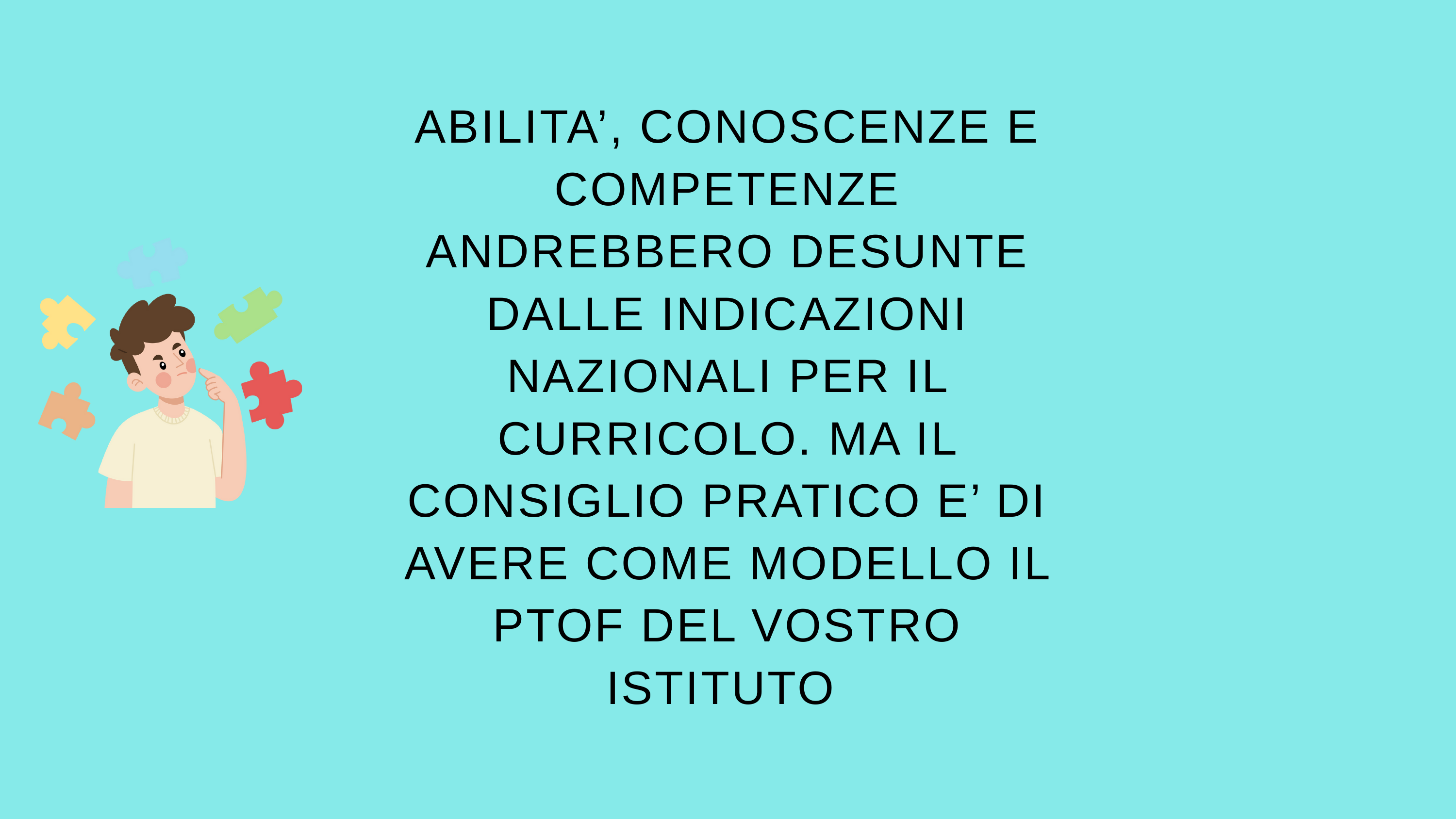

ABILITA’, CONOSCENZE E COMPETENZE ANDREBBERO DESUNTE DALLE INDICAZIONI NAZIONALI PER IL CURRICOLO. MA IL CONSIGLIO PRATICO E’ DI AVERE COME MODELLO IL PTOF DEL VOSTRO ISTITUTO